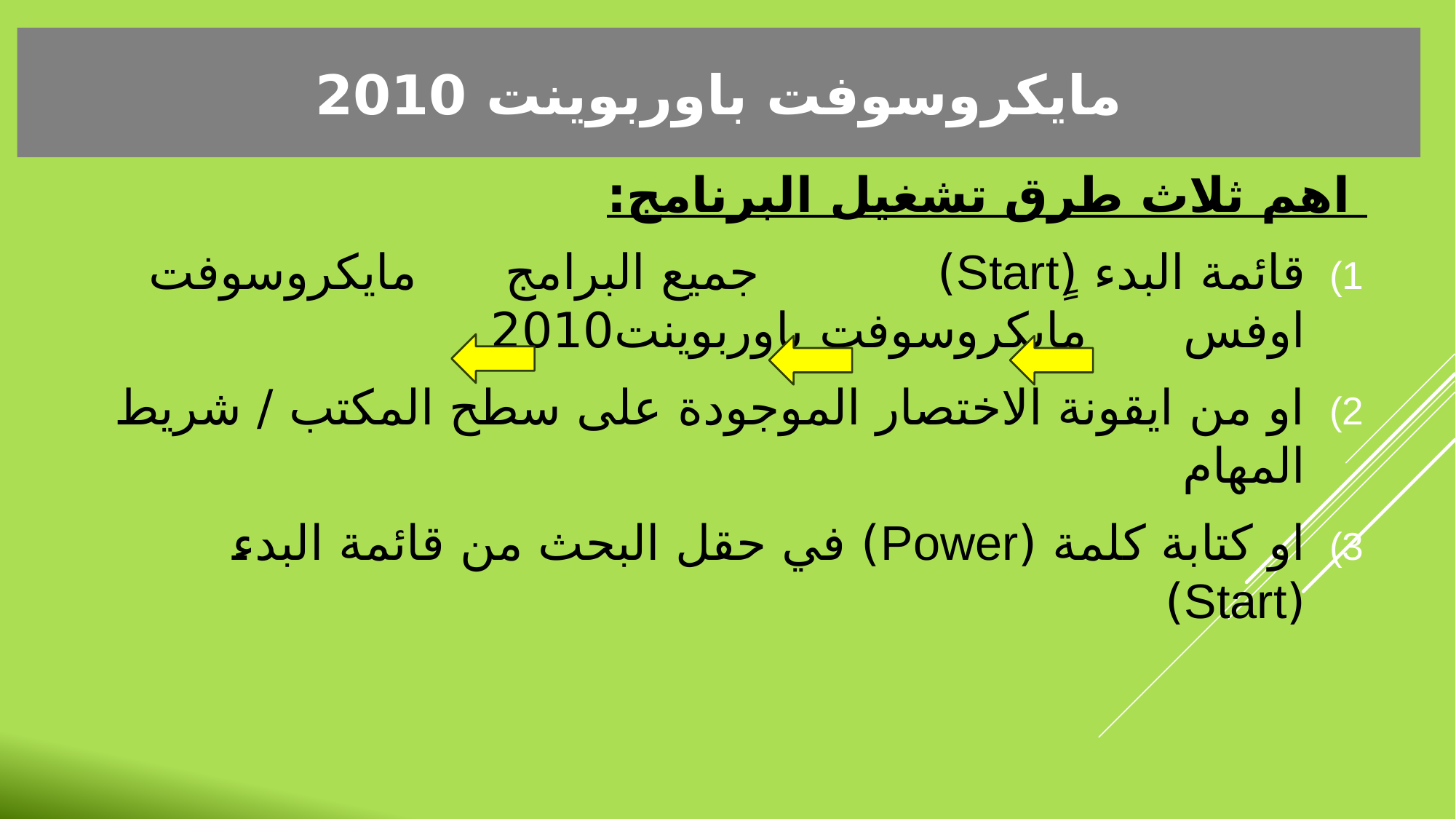

مايكروسوفت باوربوينت 2010
 اهم ثلاث طرق تشغيل البرنامج:
قائمة البدء (ٍStart) 			جميع البرامج 		 مايكروسوفت اوفس		مايكروسوفت باوربوينت2010
او من ايقونة الاختصار الموجودة على سطح المكتب / شريط المهام
او كتابة كلمة (Power) في حقل البحث من قائمة البدء (Start)